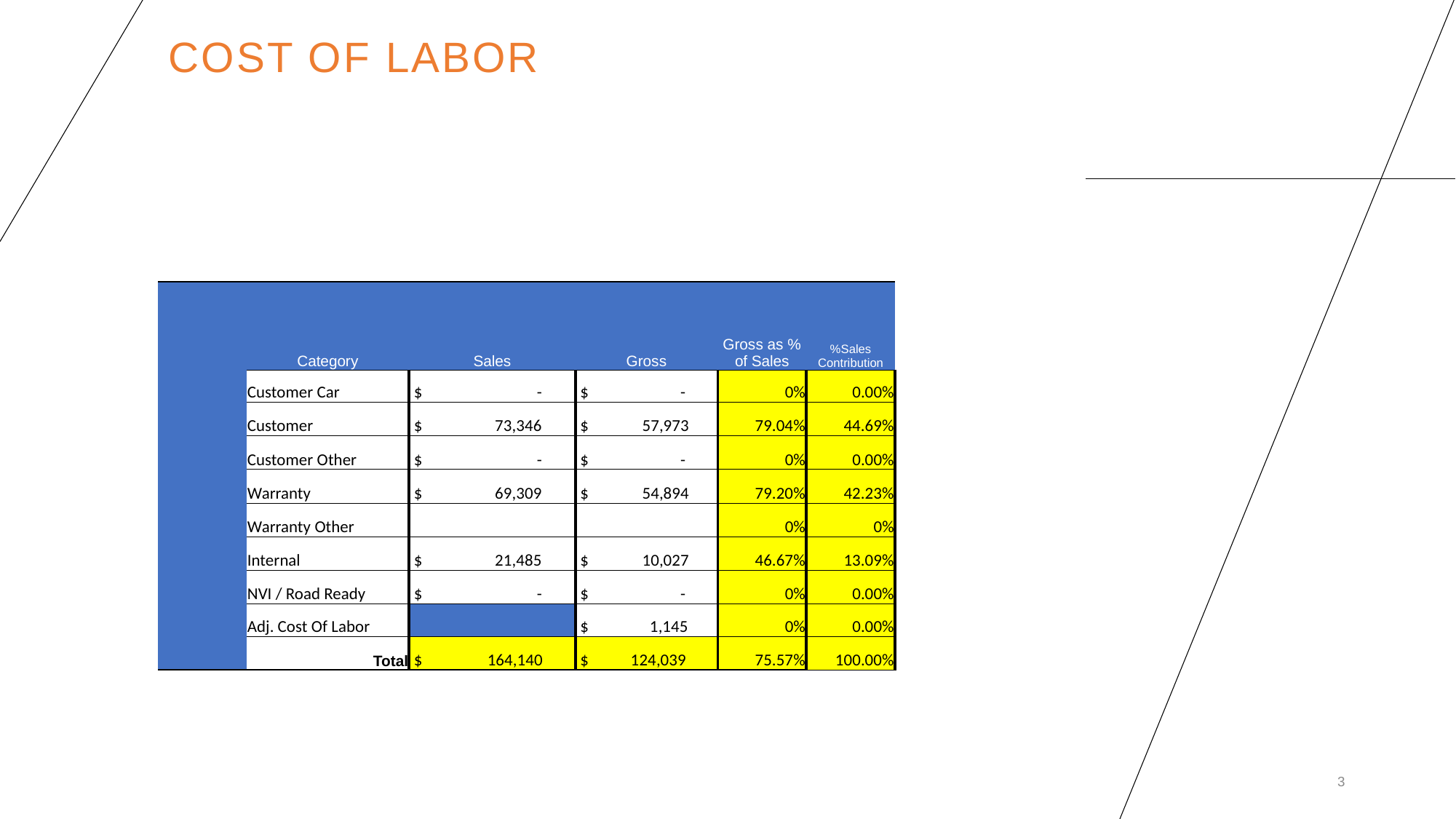

# Cost of Labor
|  | Category | Sales | Gross | Gross as % of Sales | %Sales Contribution |
| --- | --- | --- | --- | --- | --- |
|  | Customer Car | $ - | $ - | 0% | 0.00% |
|  | Customer | $ 73,346 | $ 57,973 | 79.04% | 44.69% |
|  | Customer Other | $ - | $ - | 0% | 0.00% |
|  | Warranty | $ 69,309 | $ 54,894 | 79.20% | 42.23% |
|  | Warranty Other |  |  | 0% | 0% |
|  | Internal | $ 21,485 | $ 10,027 | 46.67% | 13.09% |
|  | NVI / Road Ready | $ - | $ - | 0% | 0.00% |
|  | Adj. Cost Of Labor |  | $ 1,145 | 0% | 0.00% |
|  | Total | $ 164,140 | $ 124,039 | 75.57% | 100.00% |
3